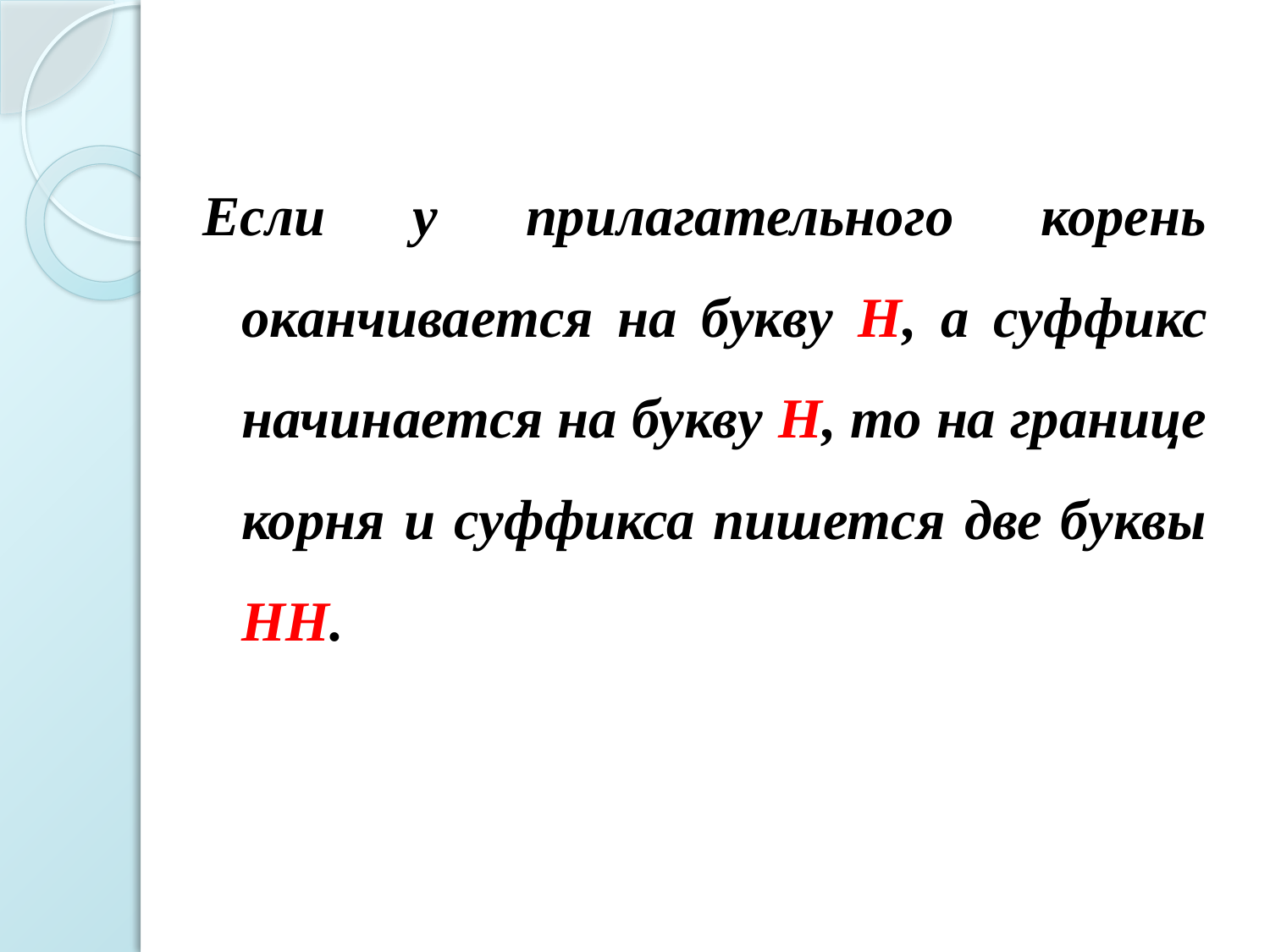

Если у прилагательного корень оканчивается на букву Н, а суффикс начинается на букву Н, то на границе корня и суффикса пишется две буквы НН.